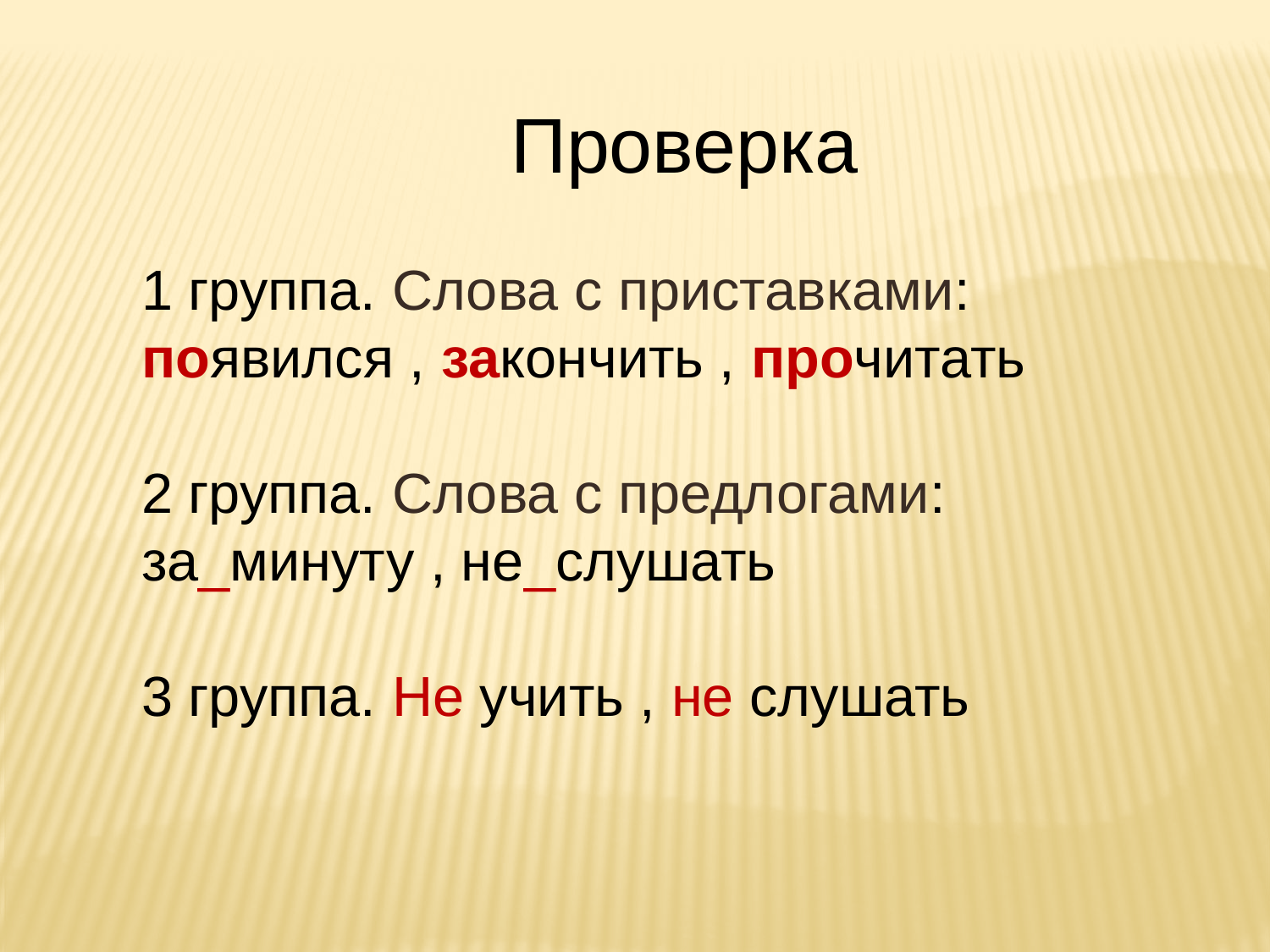

Проверка
1 группа. Слова с приставками: появился , закончить , прочитать

2 группа. Слова с предлогами: за_минуту , не_слушать

3 группа. Не учить , не слушать